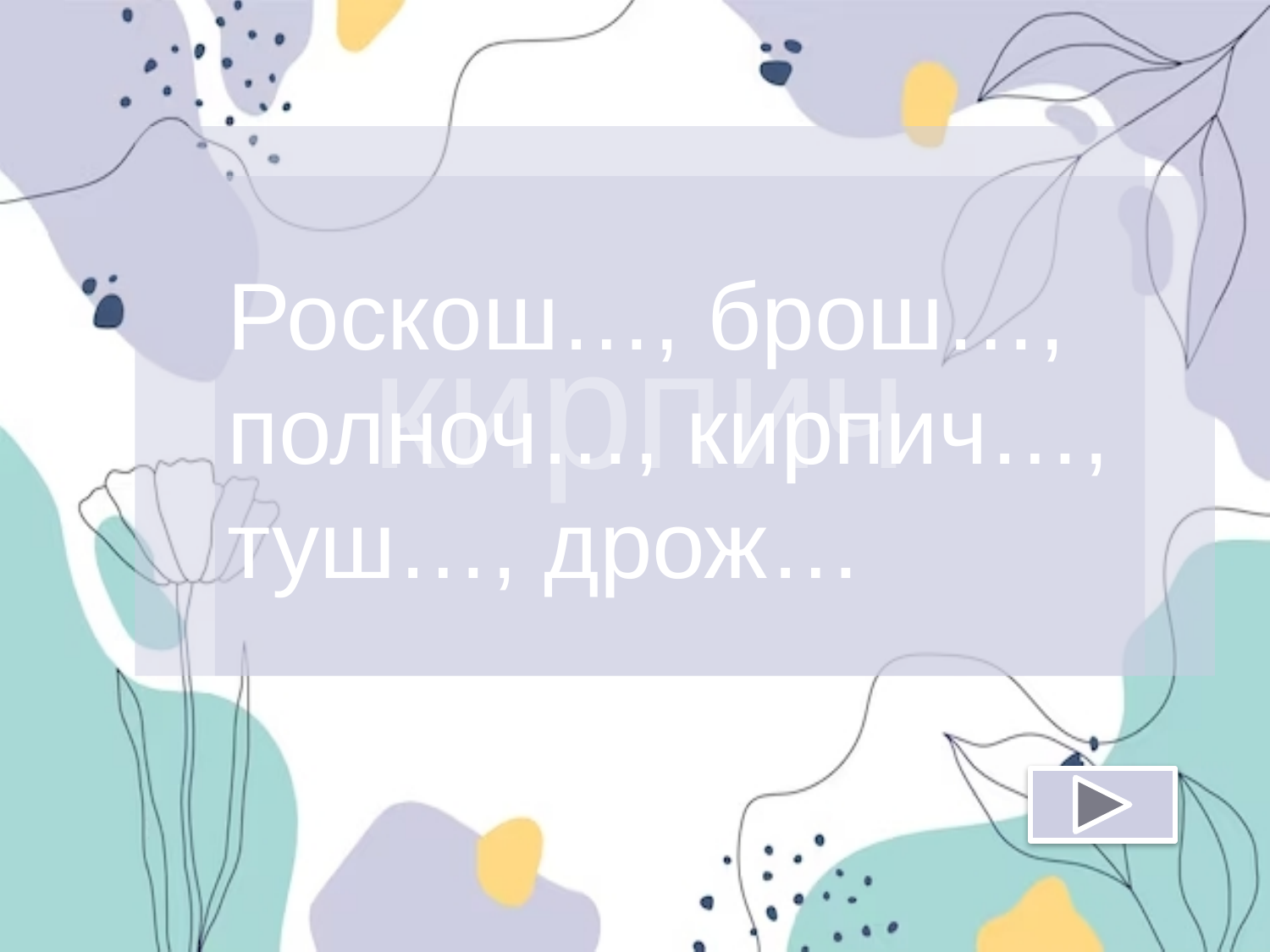

кирпич
Роскош…, брош…, полноч…, кирпич…, туш…, дрож…